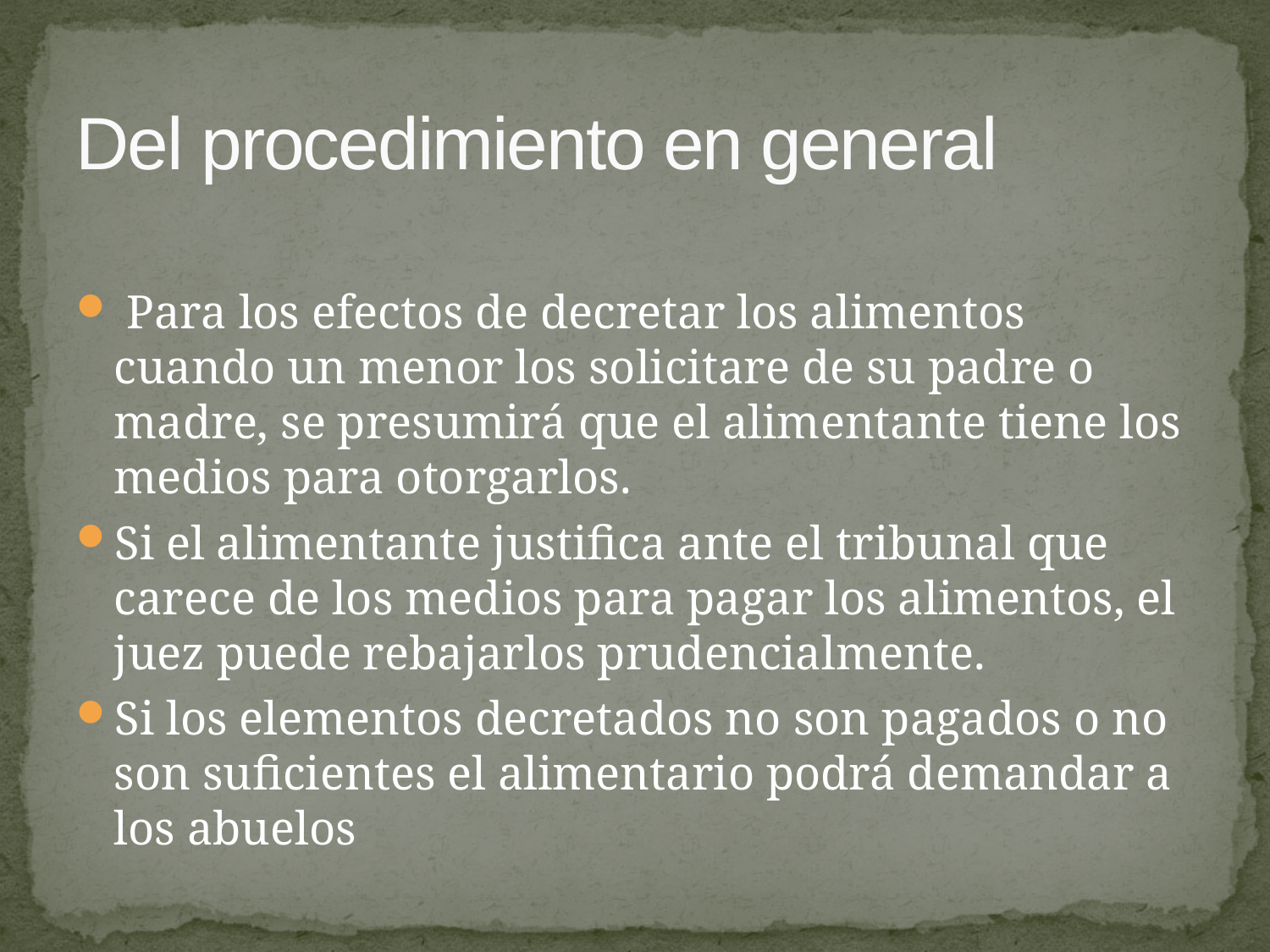

# Del procedimiento en general

 Para los efectos de decretar los alimentos cuando un menor los solicitare de su padre o madre, se presumirá que el alimentante tiene los medios para otorgarlos.
Si el alimentante justifica ante el tribunal que carece de los medios para pagar los alimentos, el juez puede rebajarlos prudencialmente.
Si los elementos decretados no son pagados o no son suficientes el alimentario podrá demandar a los abuelos